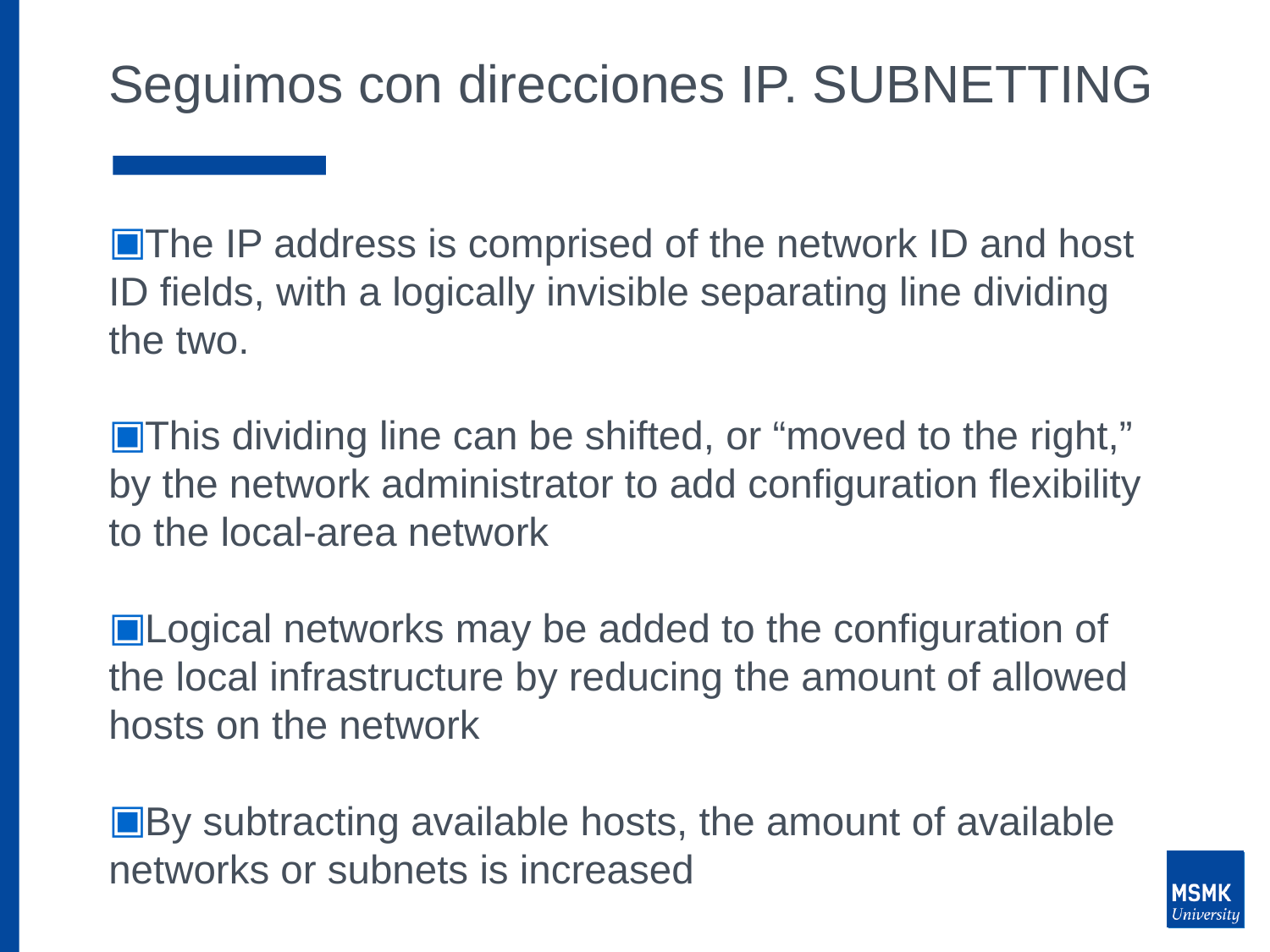

# Seguimos con direcciones IP. SUBNETTING
The IP address is comprised of the network ID and host ID fields, with a logically invisible separating line dividing the two.

This dividing line can be shifted, or “moved to the right,” by the network administrator to add configuration flexibility to the local-area network

Logical networks may be added to the configuration of the local infrastructure by reducing the amount of allowed hosts on the network

By subtracting available hosts, the amount of available networks or subnets is increased